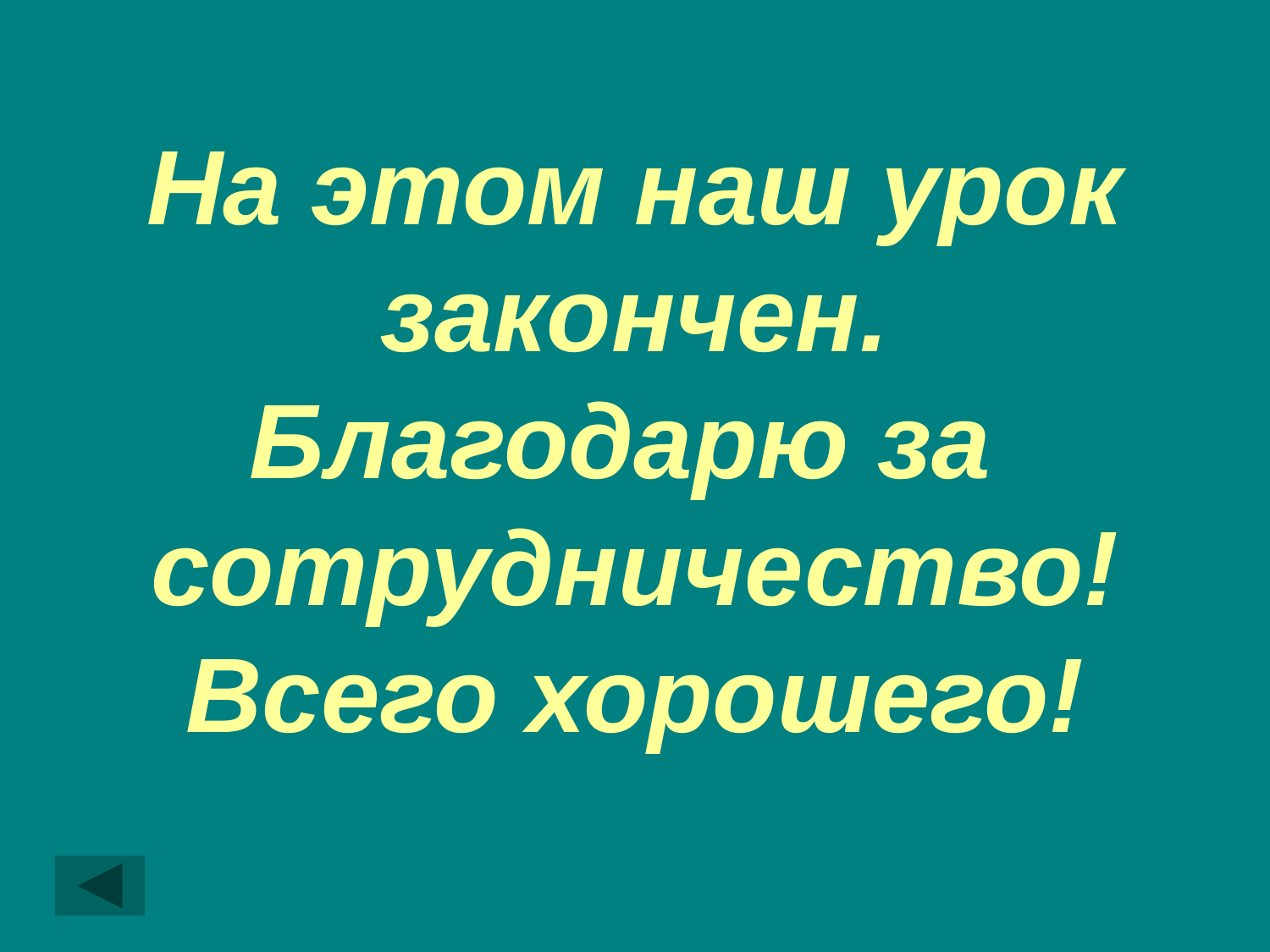

# На этом наш урок закончен. Благодарю за сотрудничество! Всего хорошего!